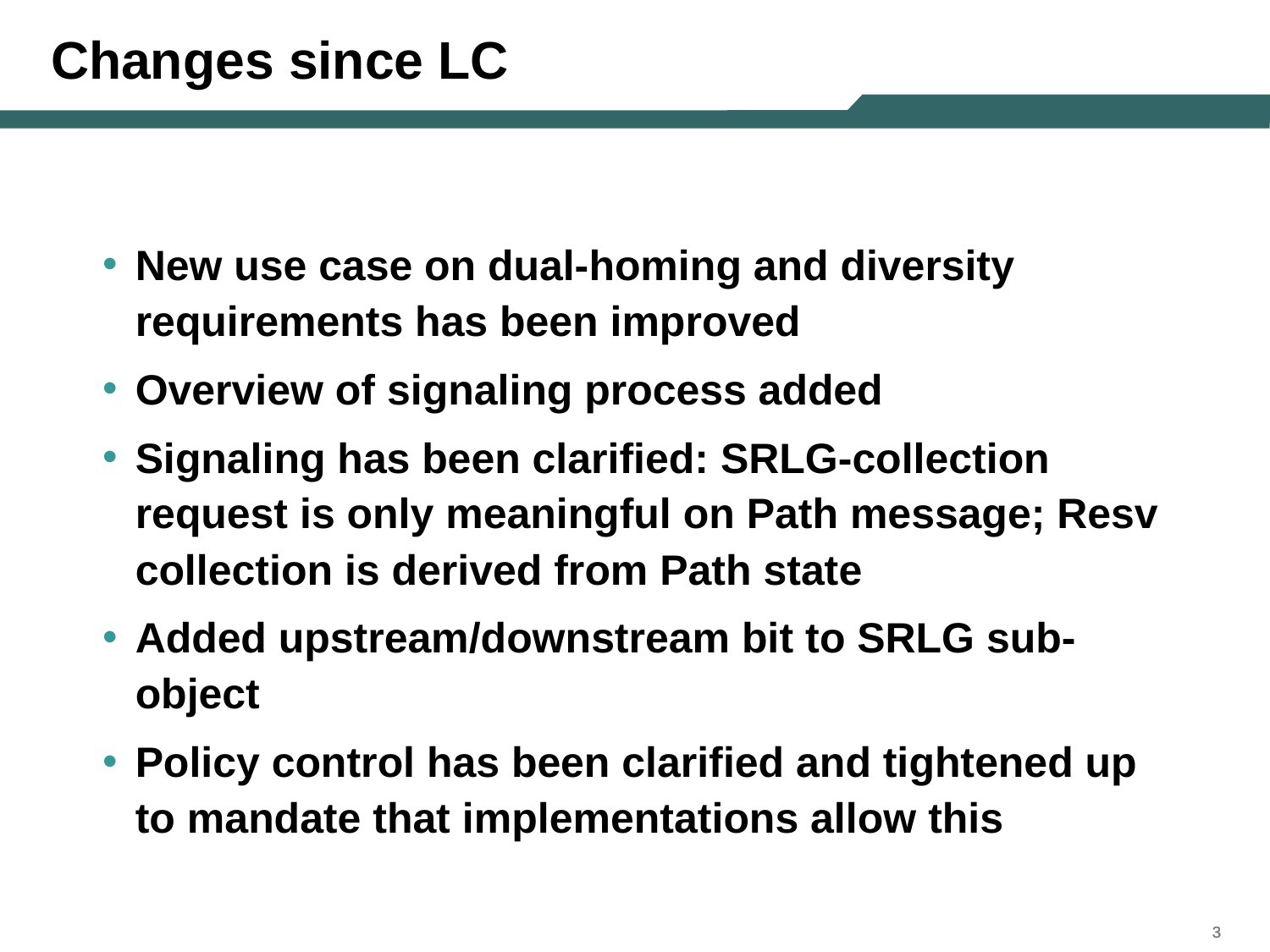

# Changes since LC
New use case on dual-homing and diversity requirements has been improved
Overview of signaling process added
Signaling has been clarified: SRLG-collection request is only meaningful on Path message; Resv collection is derived from Path state
Added upstream/downstream bit to SRLG sub-object
Policy control has been clarified and tightened up to mandate that implementations allow this